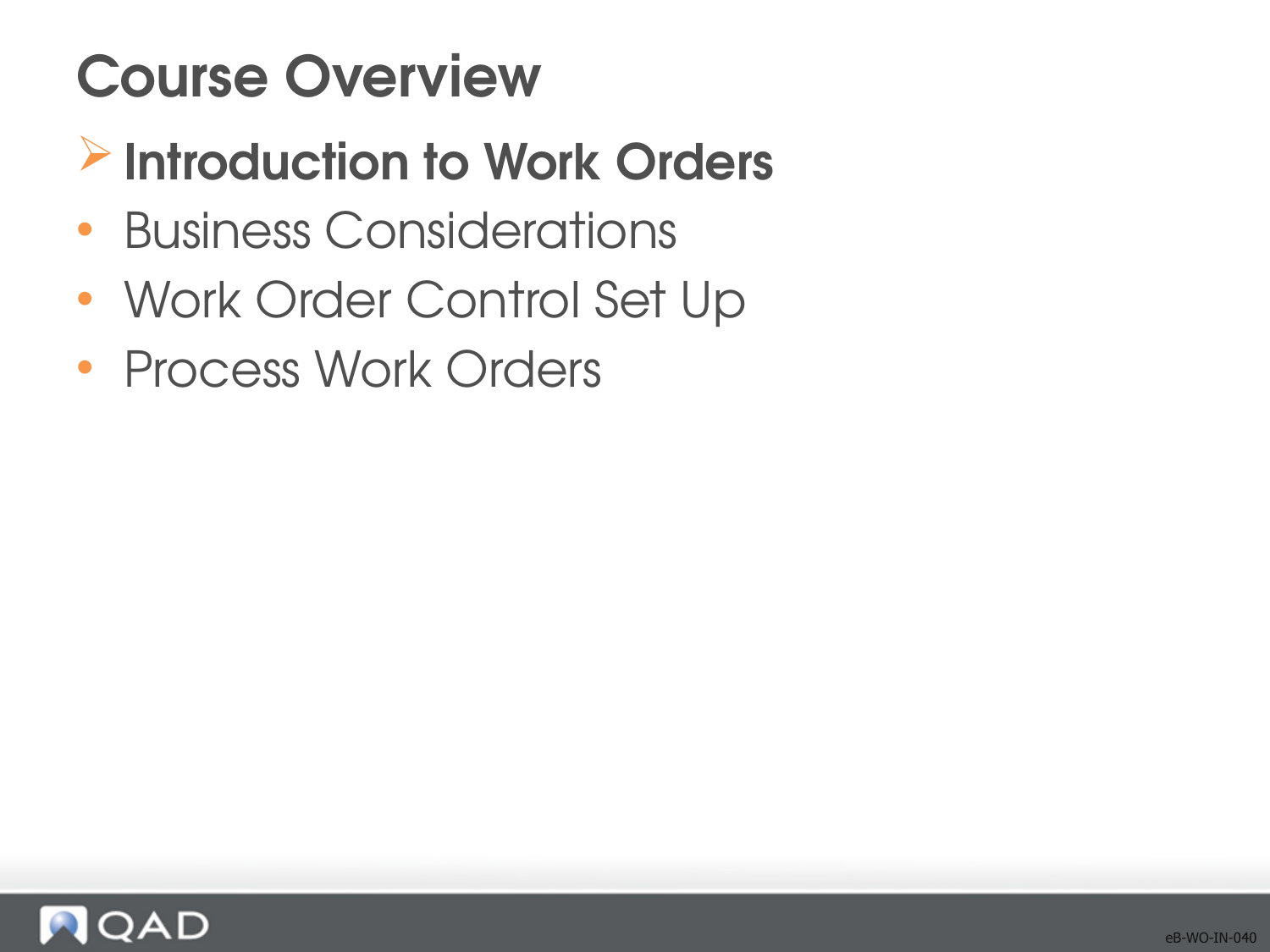

# Course Overview
Introduction to Work Orders
Business Considerations
Work Order Control Set Up
Process Work Orders
eB-WO-IN-040